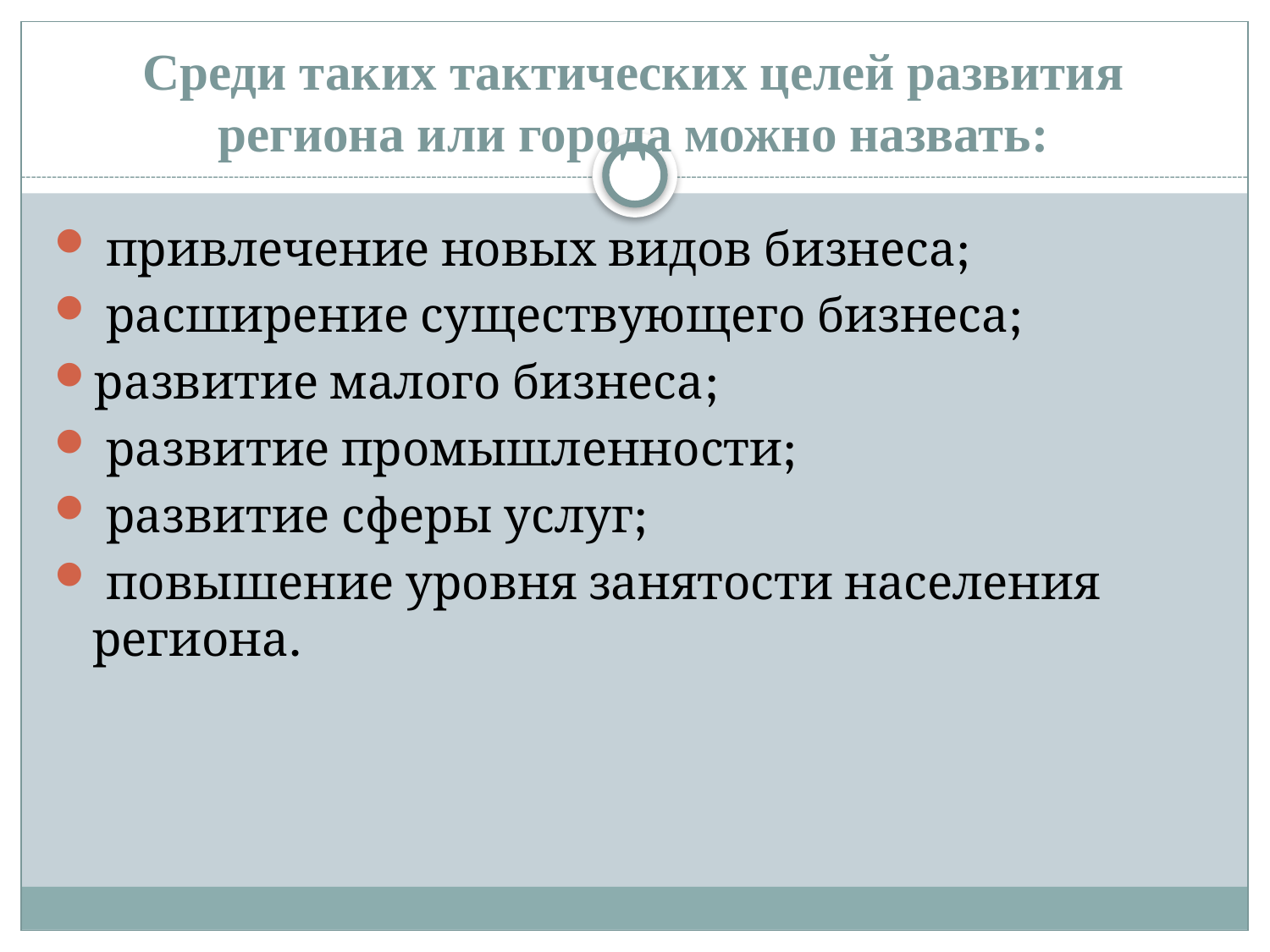

# Среди таких тактических целей развития региона или города можно назвать:
 привлечение новых видов бизнеса;
 расширение существующего бизнеса;
развитие малого бизнеса;
 развитие промышленности;
 развитие сферы услуг;
 повышение уровня занятости населения региона.